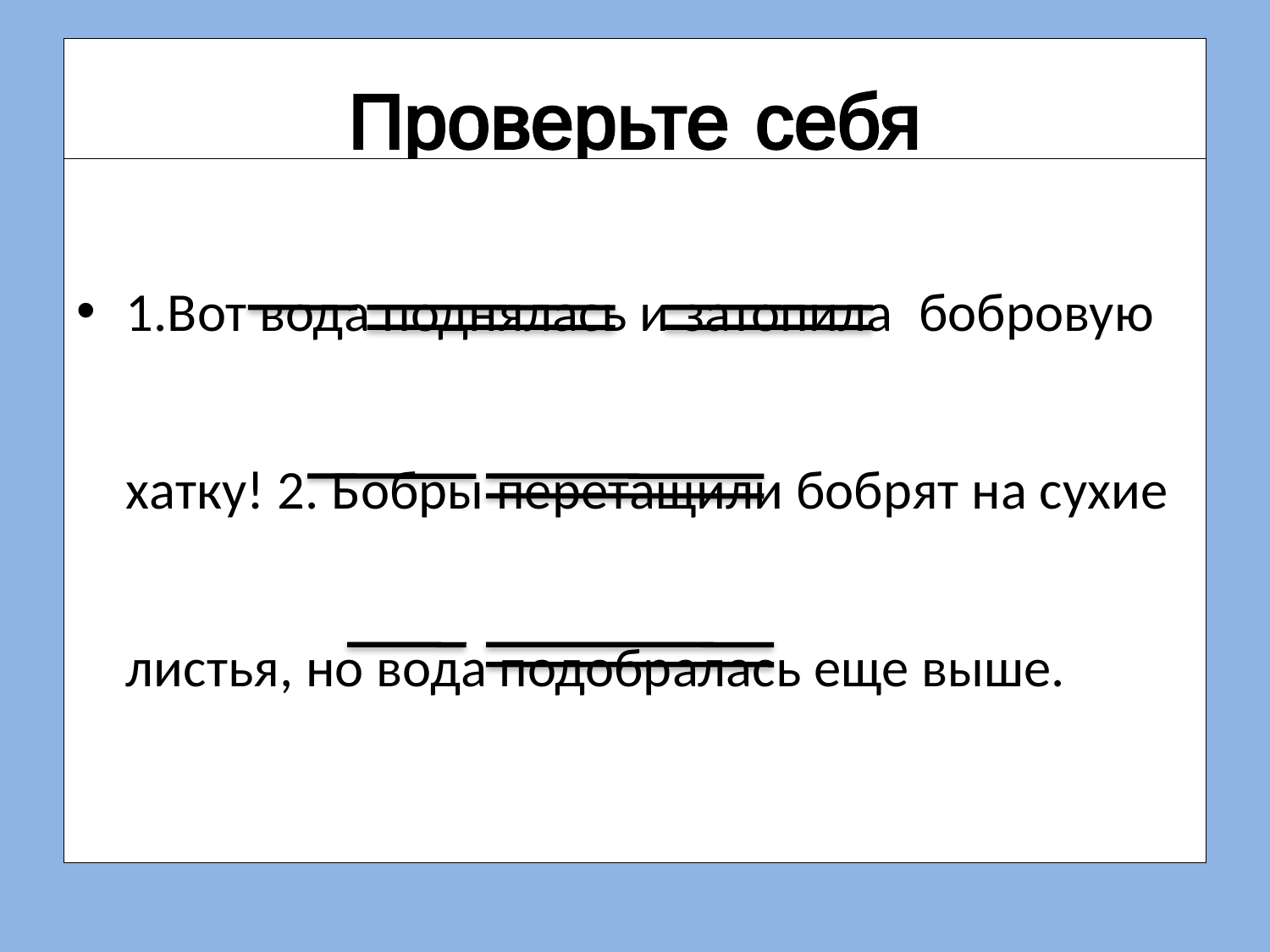

# Проверьте себя
1.Вот вода поднялась и затопила  бобровую хатку! 2. Бобры перетащили бобрят на сухие листья, но вода подобралась еще выше.